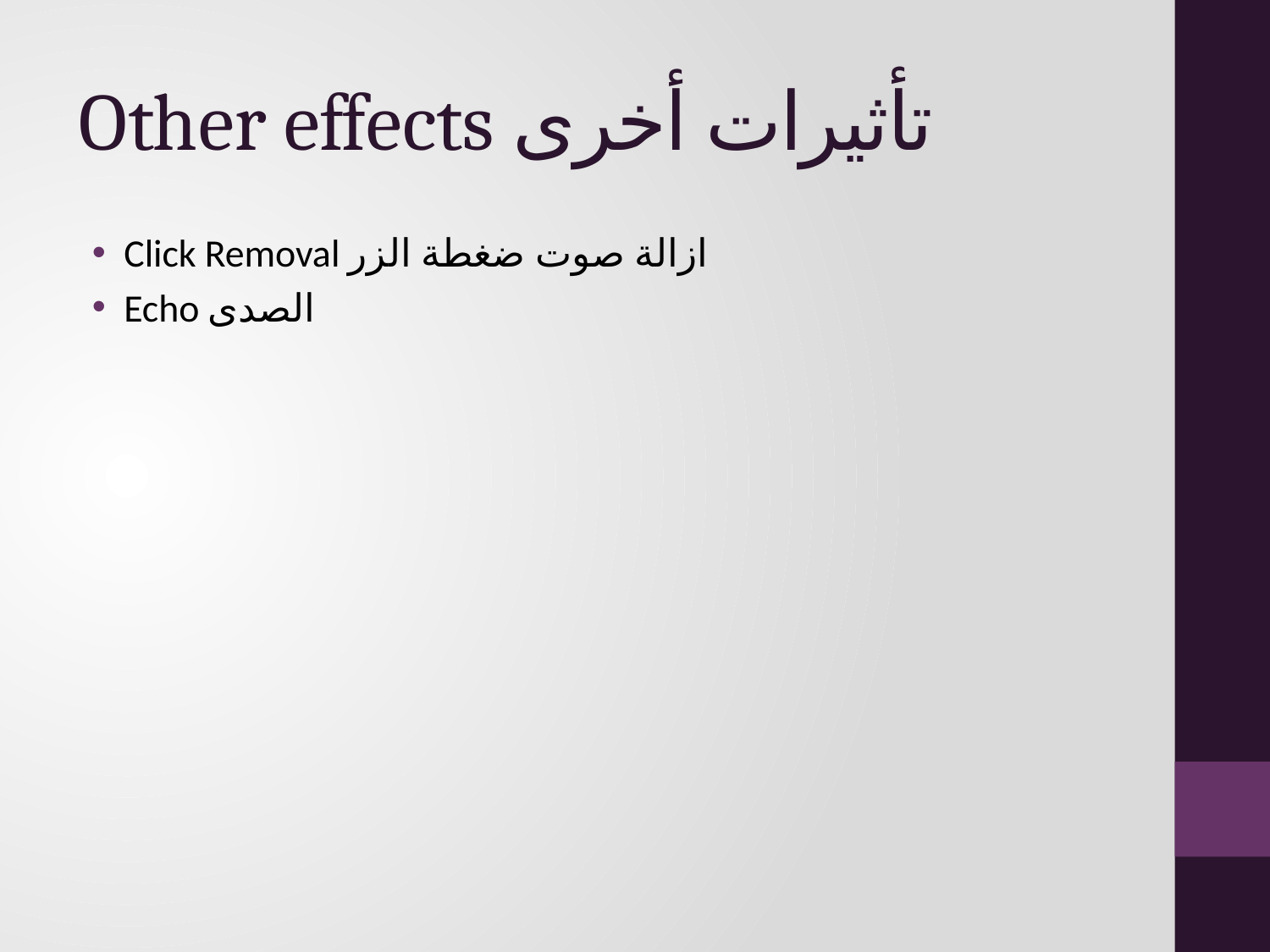

# Other effects تأثيرات أخرى
Click Removal ازالة صوت ضغطة الزر
Echo الصدى